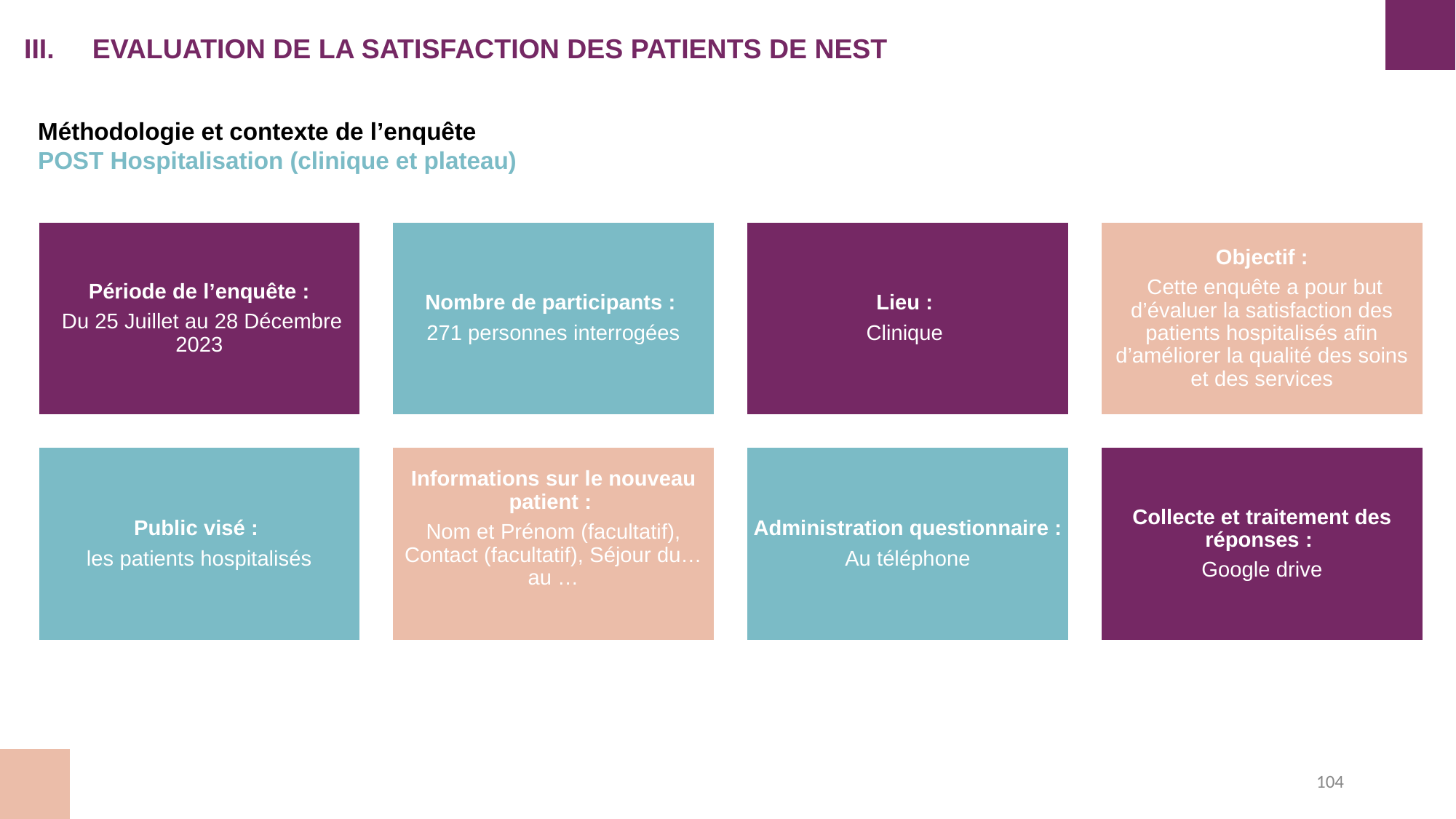

EVALUATION DE LA SATISFACTION DES PATIENTS DE NEST
Méthodologie et contexte de l’enquête
POST Hospitalisation (clinique et plateau)

Période de l’enquête :
 Du 25 Juillet au 28 Décembre 2023

Nombre de participants :
271 personnes interrogées

Lieu :
Clinique

Objectif :
 Cette enquête a pour but d’évaluer la satisfaction des patients hospitalisés afin d’améliorer la qualité des soins et des services

Public visé :
les patients hospitalisés

Informations sur le nouveau patient :
Nom et Prénom (facultatif), Contact (facultatif), Séjour du… au …

Administration questionnaire :
Au téléphone

Collecte et traitement des réponses :
Google drive

104